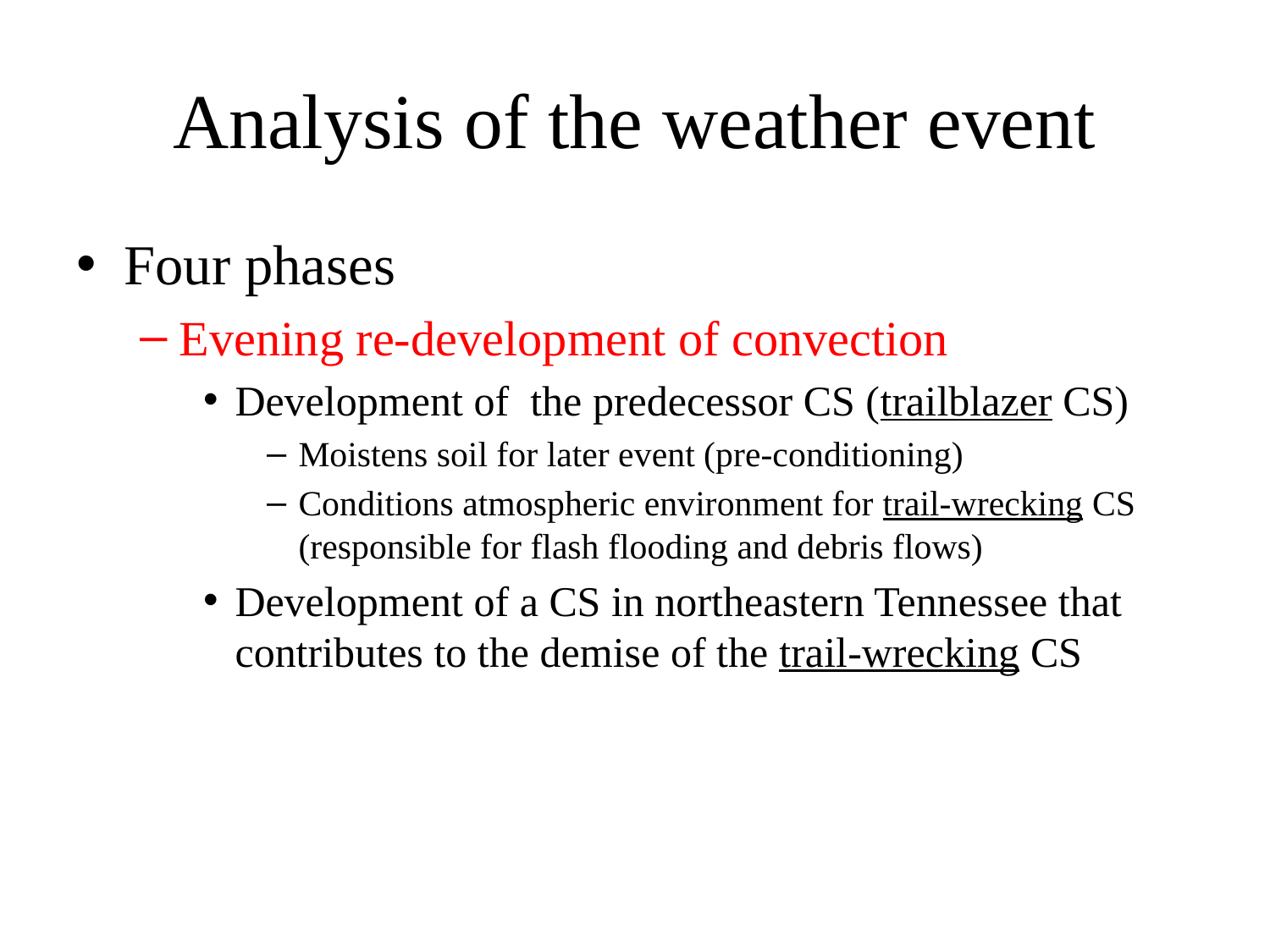

# Analysis of the weather event
Four phases
Evening re-development of convection
Development of  the predecessor CS (trailblazer CS)
Moistens soil for later event (pre-conditioning)
Conditions atmospheric environment for trail-wrecking CS (responsible for flash flooding and debris flows)
Development of a CS in northeastern Tennessee that contributes to the demise of the trail-wrecking CS